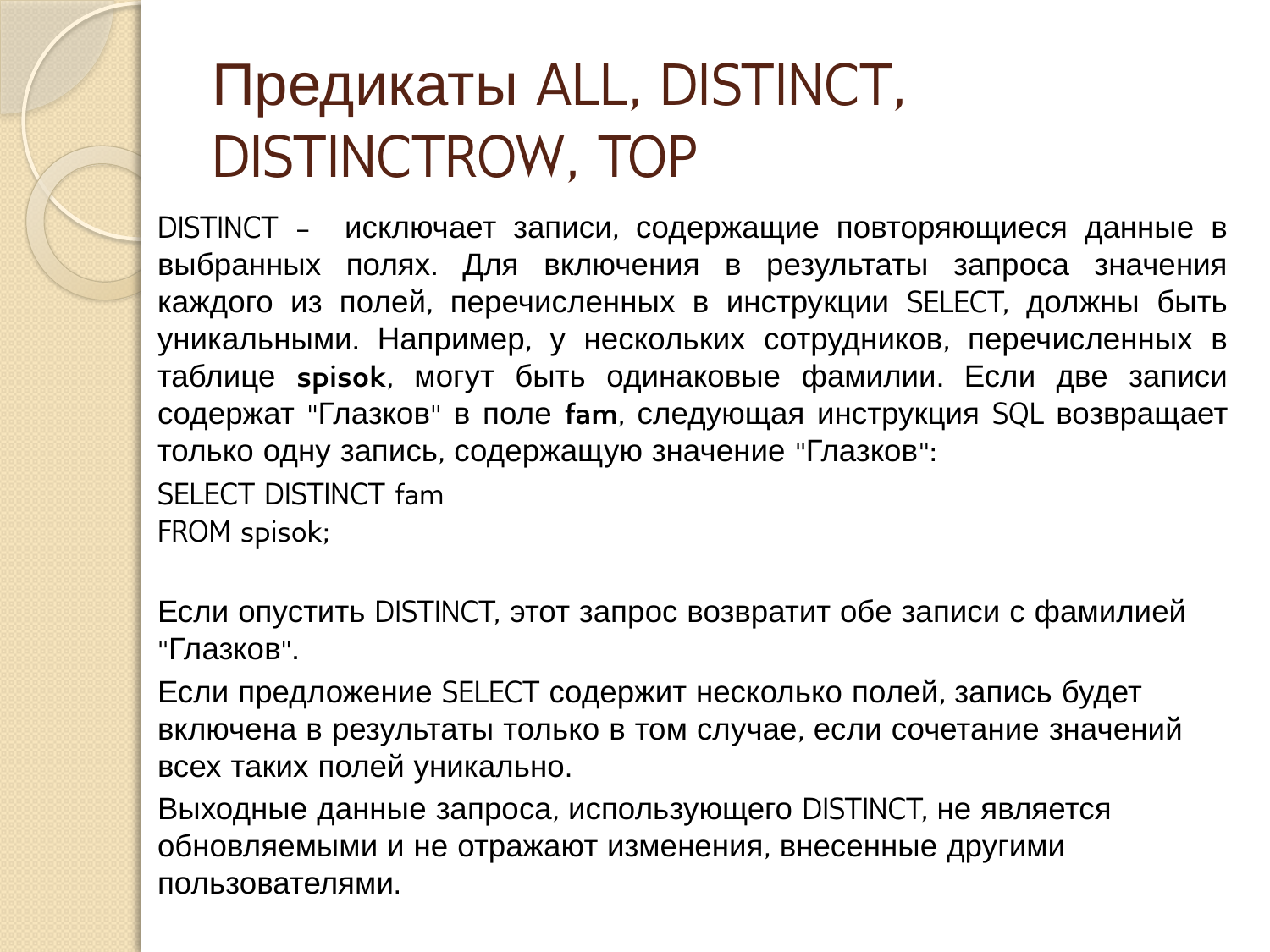

# Предикаты ALL, DISTINCT, DISTINCTROW, TOP
DISTINCT –  исключает записи, содержащие повторяющиеся данные в выбранных полях. Для включения в результаты запроса значения каждого из полей, перечисленных в инструкции SELECT, должны быть уникальными. Например, у нескольких сотрудников, перечисленных в таблице spisok, могут быть одинаковые фамилии. Если две записи содержат "Глазков" в поле fam, следующая инструкция SQL возвращает только одну запись, содержащую значение "Глазков":
SELECT DISTINCT fam
FROM spisok;
Если опустить DISTINCT, этот запрос возвратит обе записи с фамилией "Глазков".
Если предложение SELECT содержит несколько полей, запись будет включена в результаты только в том случае, если сочетание значений всех таких полей уникально.
Выходные данные запроса, использующего DISTINCT, не является обновляемыми и не отражают изменения, внесенные другими пользователями.